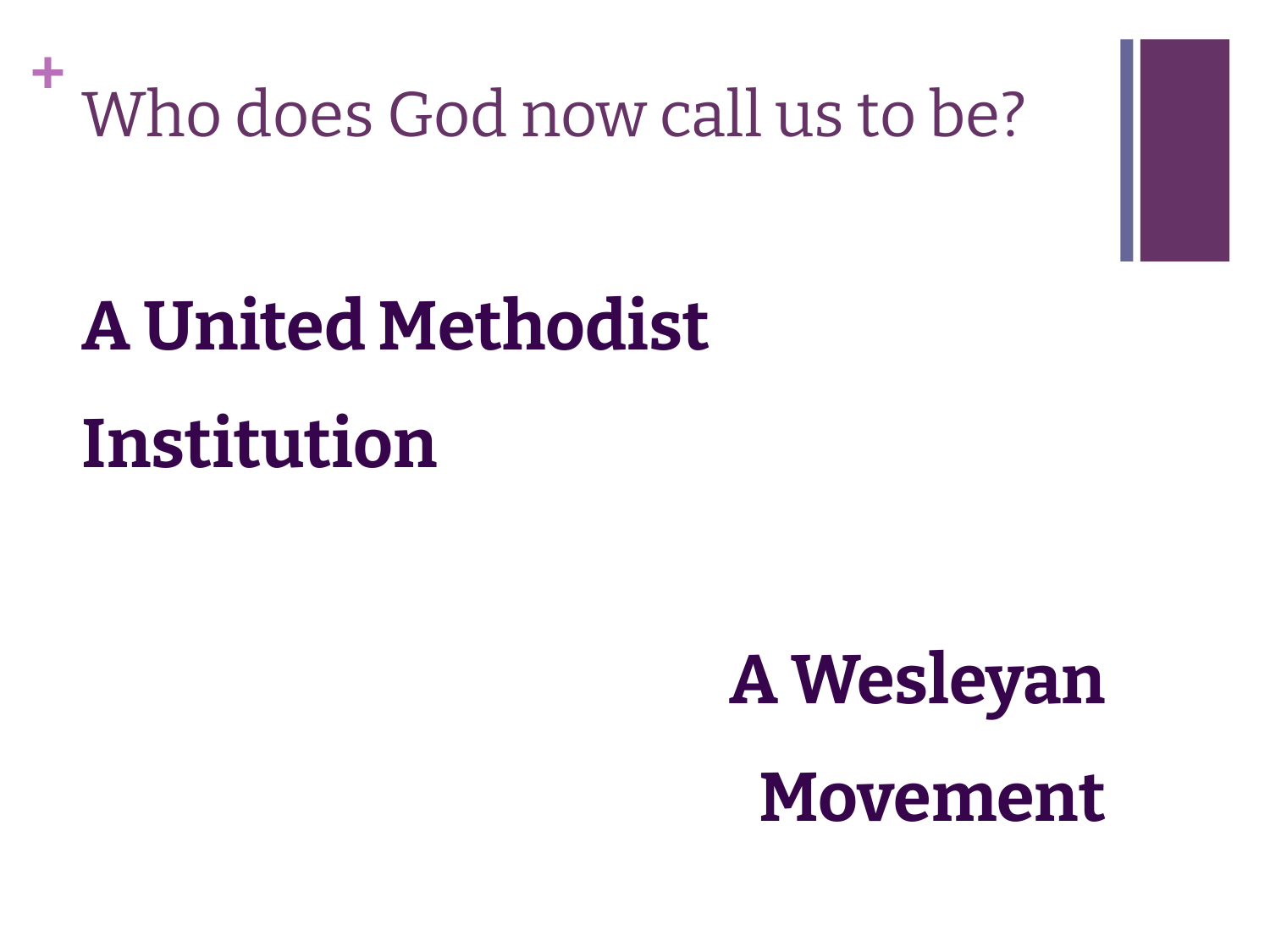

# Who does God now call us to be?
A United Methodist
Institution

A Wesleyan
Movement